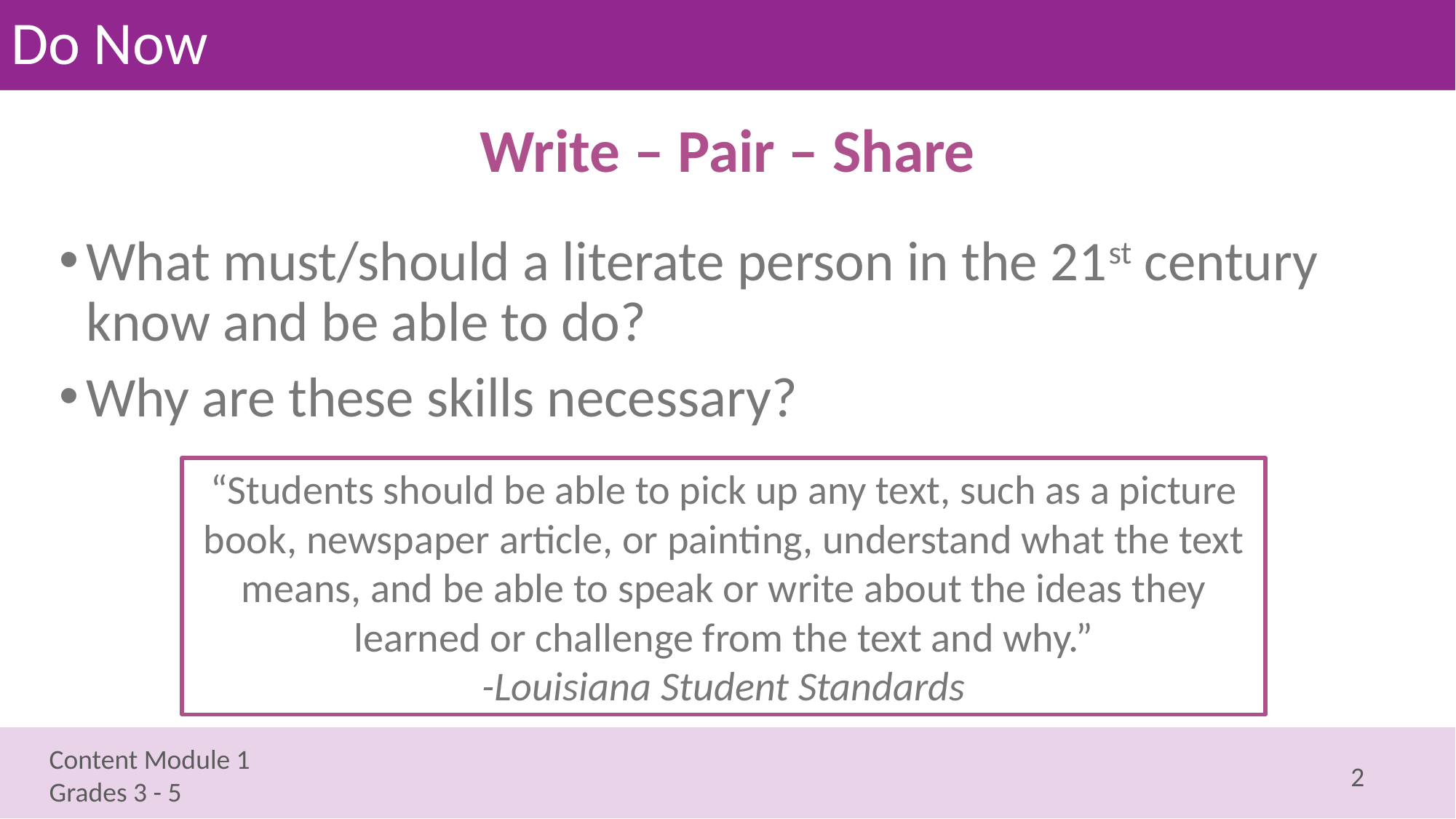

# Do Now
Write – Pair – Share

What must/should a literate person in the 21st century know and be able to do?
Why are these skills necessary?
“Students should be able to pick up any text, such as a picture book, newspaper article, or painting, understand what the text means, and be able to speak or write about the ideas they learned or challenge from the text and why.”
-Louisiana Student Standards
2